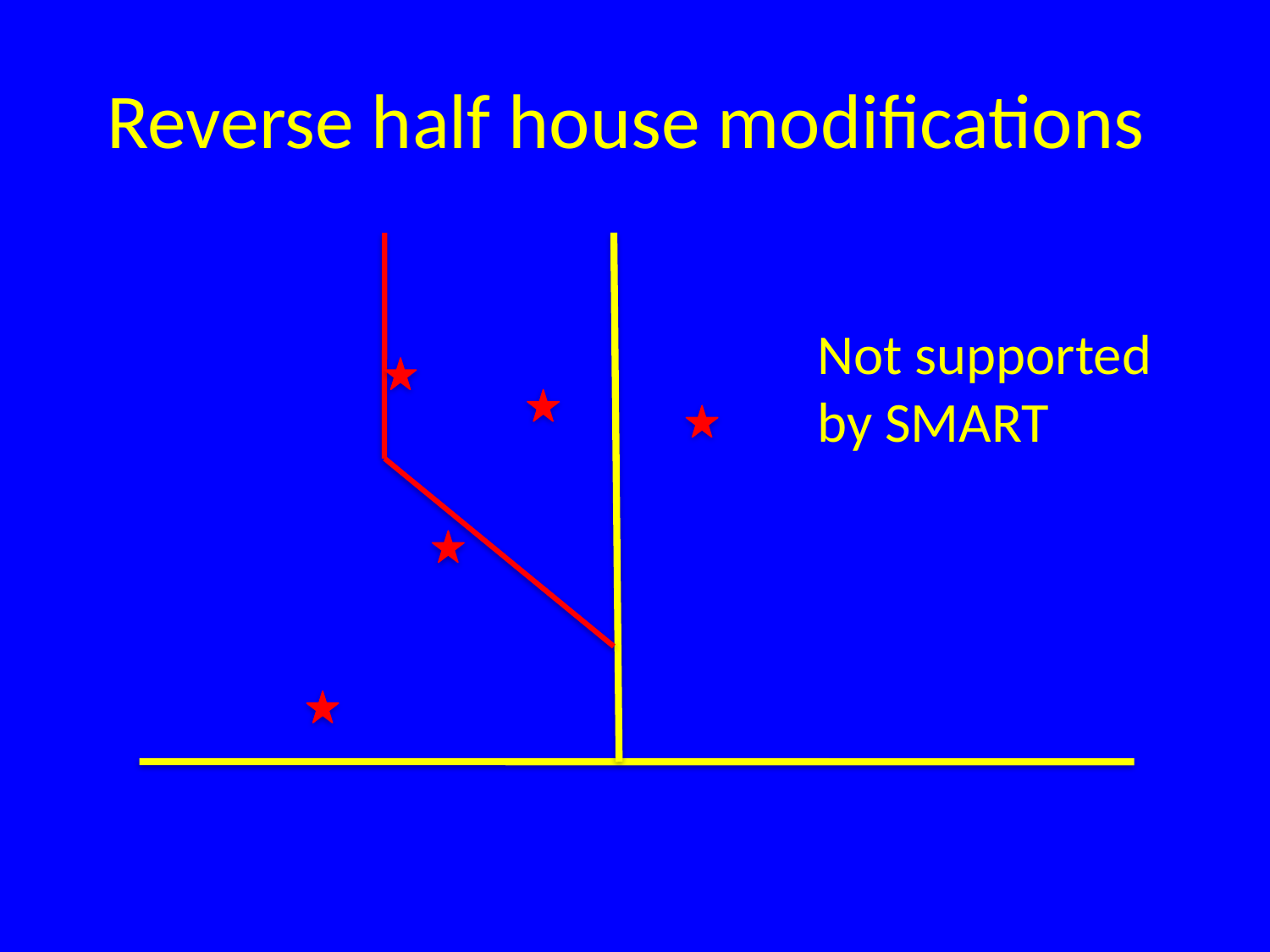

# Reverse half house modifications
Not supported by SMART